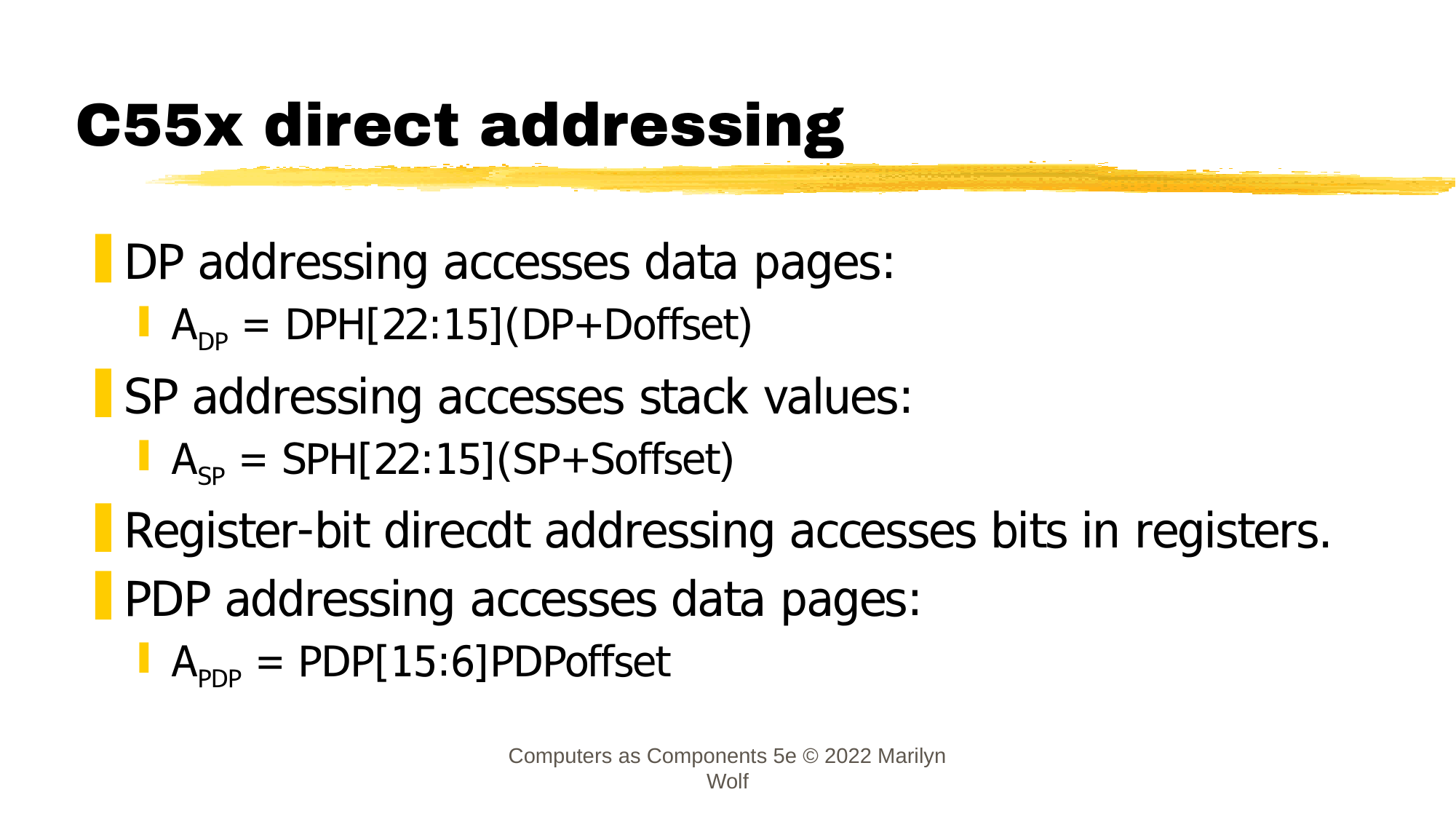

# C55x direct addressing
DP addressing accesses data pages:
ADP = DPH[22:15](DP+Doffset)
SP addressing accesses stack values:
ASP = SPH[22:15](SP+Soffset)
Register-bit direcdt addressing accesses bits in registers.
PDP addressing accesses data pages:
APDP = PDP[15:6]PDPoffset

Computers as Components 5e © 2022 Marilyn Wolf